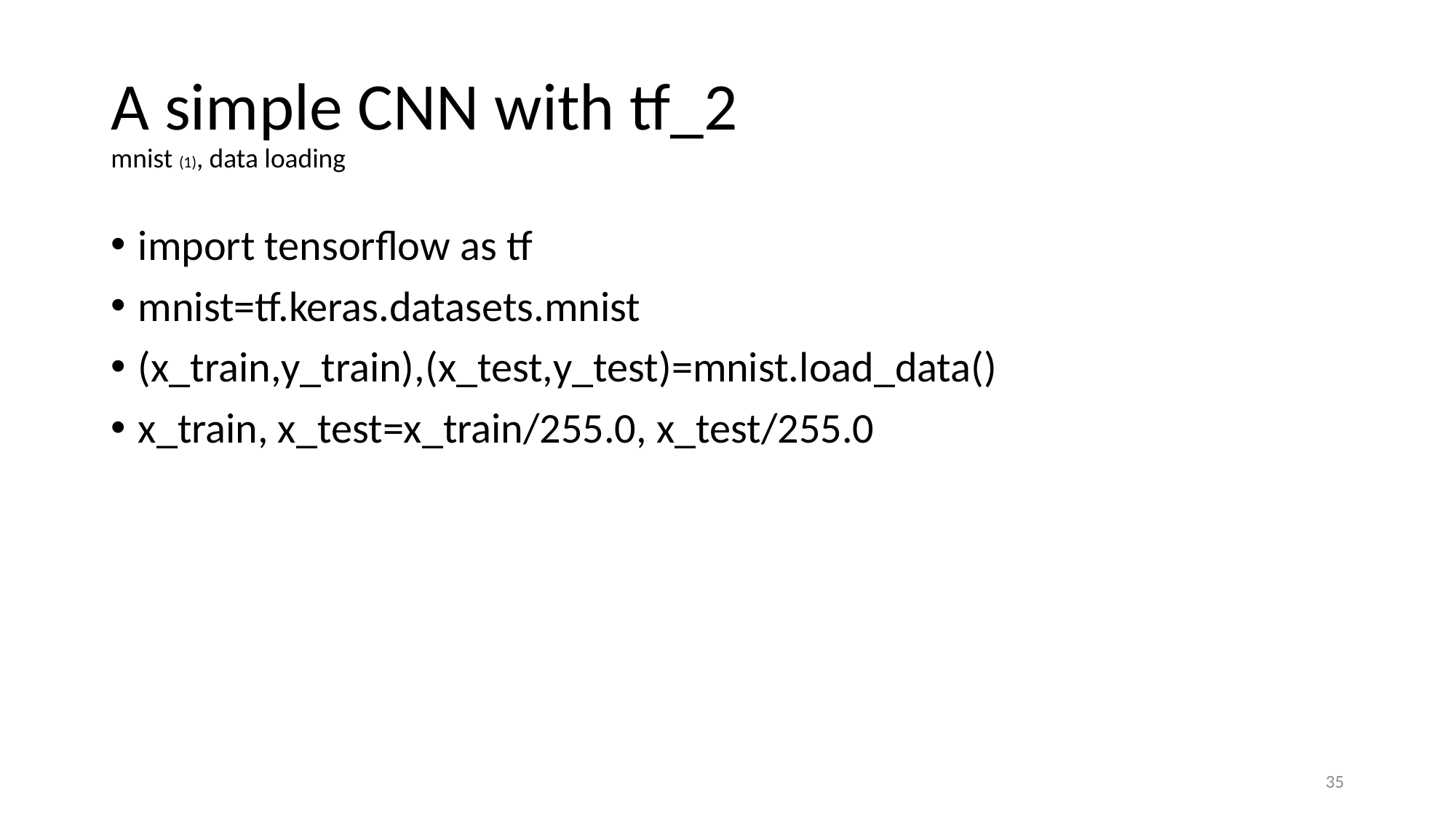

# A simple CNN with tf_2 mnist (1), data loading
import tensorflow as tf
mnist=tf.keras.datasets.mnist
(x_train,y_train),(x_test,y_test)=mnist.load_data()
x_train, x_test=x_train/255.0, x_test/255.0

35